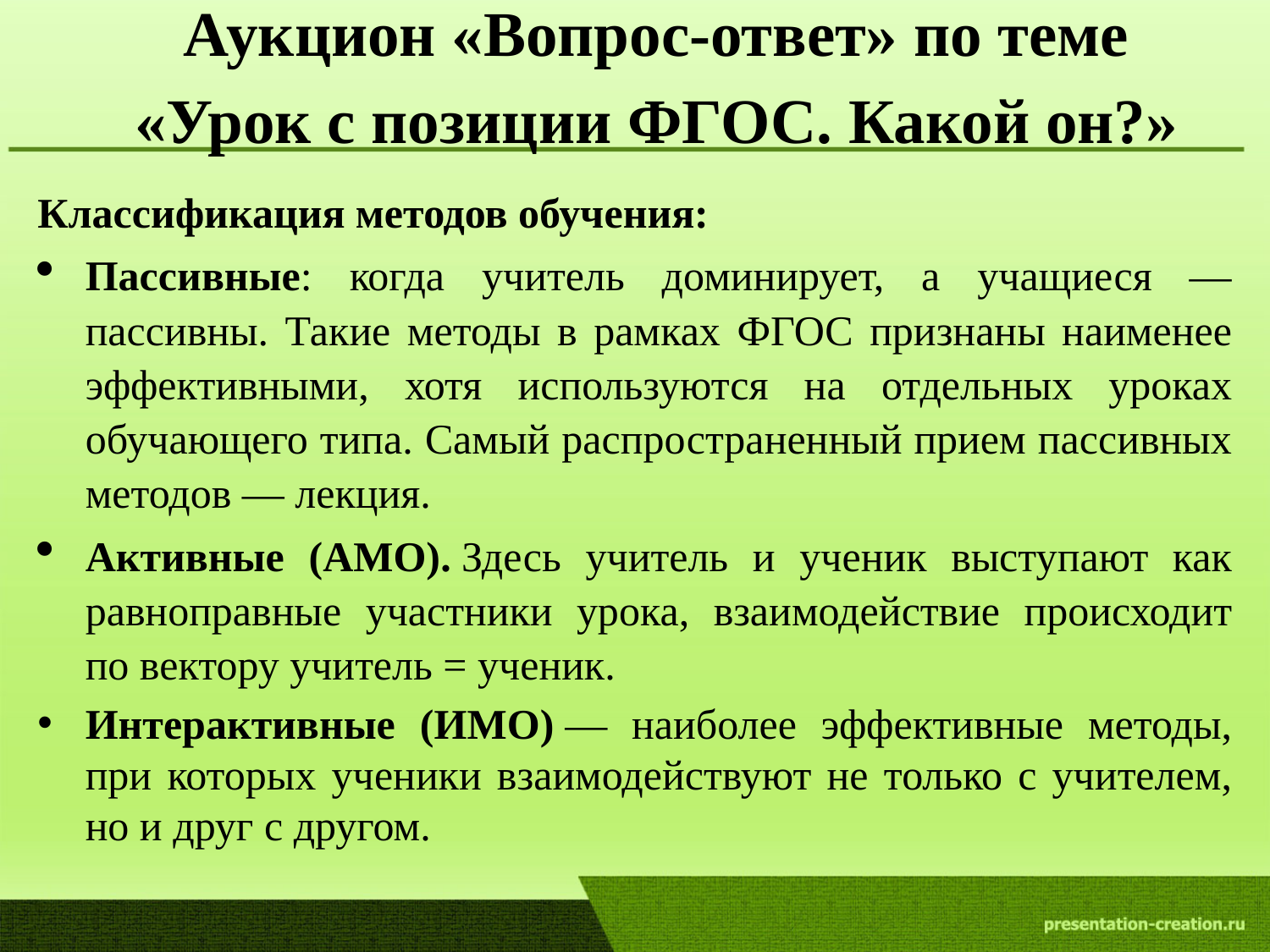

# Аукцион «Вопрос-ответ» по теме «Урок с позиции ФГОС. Какой он?»
Классификация методов обучения:
Пассивные: когда учитель доминирует, а учащиеся — пассивны. Такие методы в рамках ФГОС признаны наименее эффективными, хотя используются на отдельных уроках обучающего типа. Самый распространенный прием пассивных методов — лекция.
Активные (АМО). Здесь учитель и ученик выступают как равноправные участники урока, взаимодействие происходит по вектору учитель = ученик.
Интерактивные (ИМО) — наиболее эффективные методы, при которых ученики взаимодействуют не только с учителем, но и друг с другом.